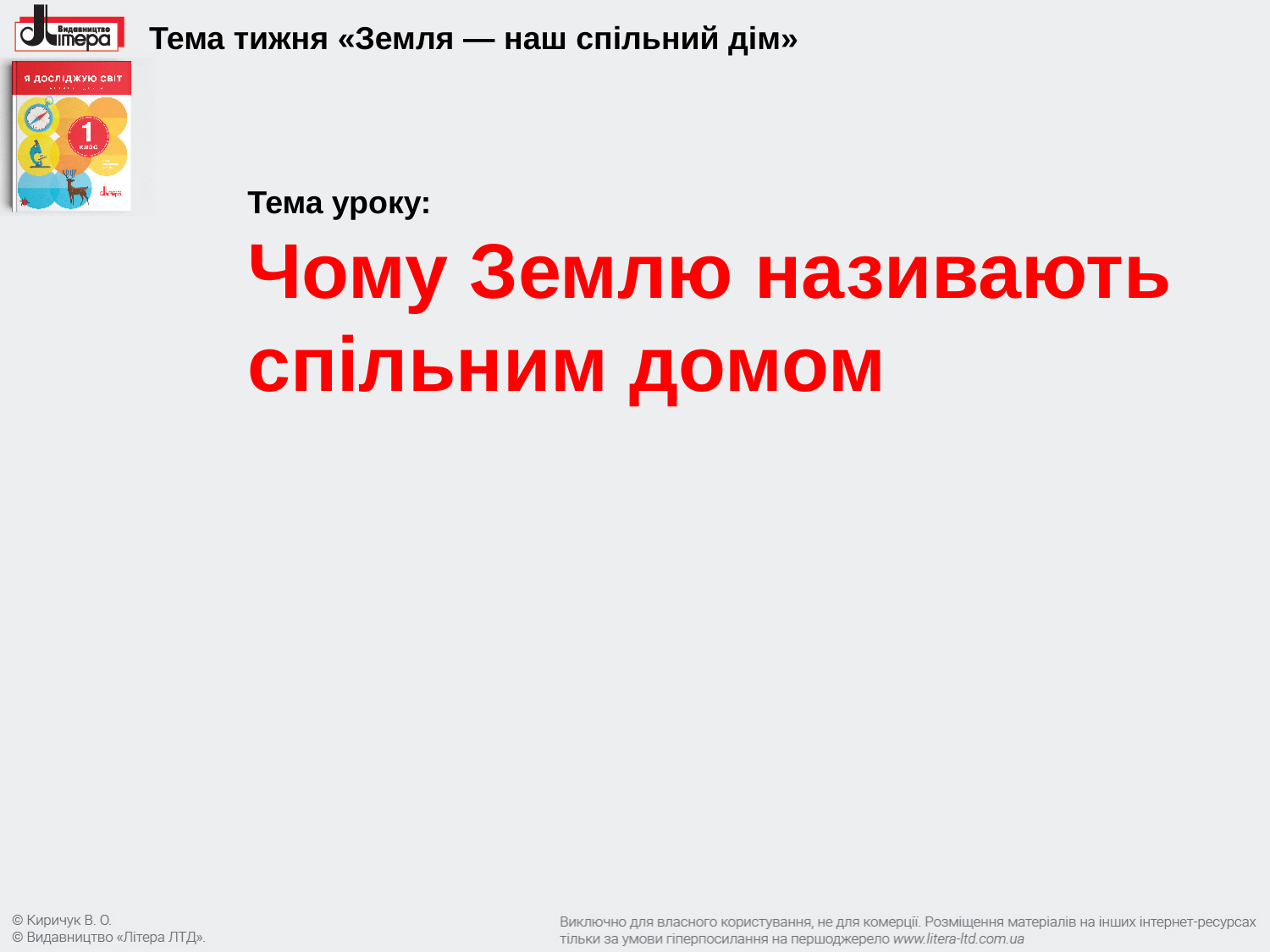

Тема тижня «Земля — наш спільний дім»
Тема уроку:
Чому Землю називають спільним домом